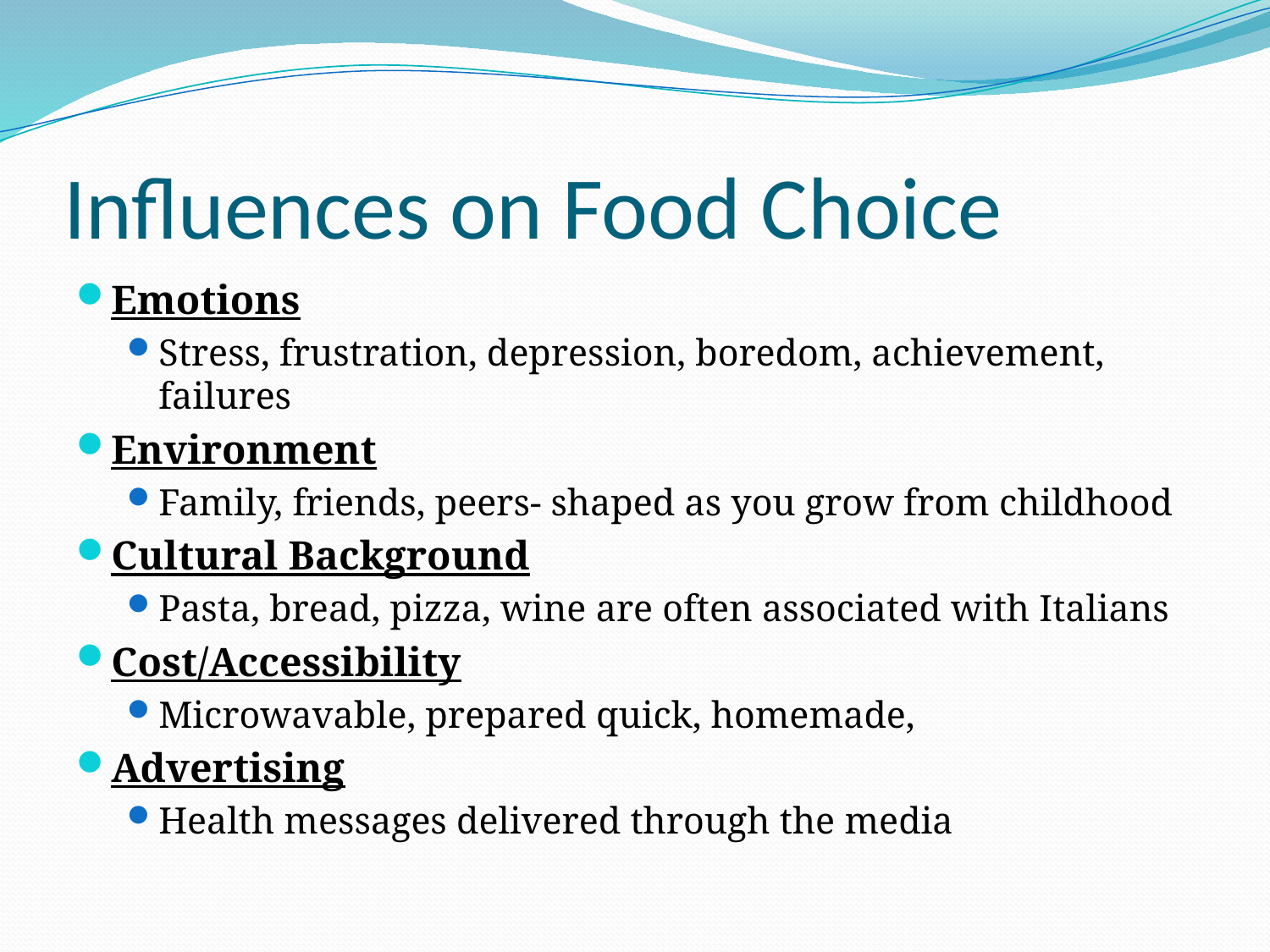

# Influences on Food Choice
Emotions
Stress, frustration, depression, boredom, achievement, failures
Environment
Family, friends, peers- shaped as you grow from childhood
Cultural Background
Pasta, bread, pizza, wine are often associated with Italians
Cost/Accessibility
Microwavable, prepared quick, homemade,
Advertising
Health messages delivered through the media